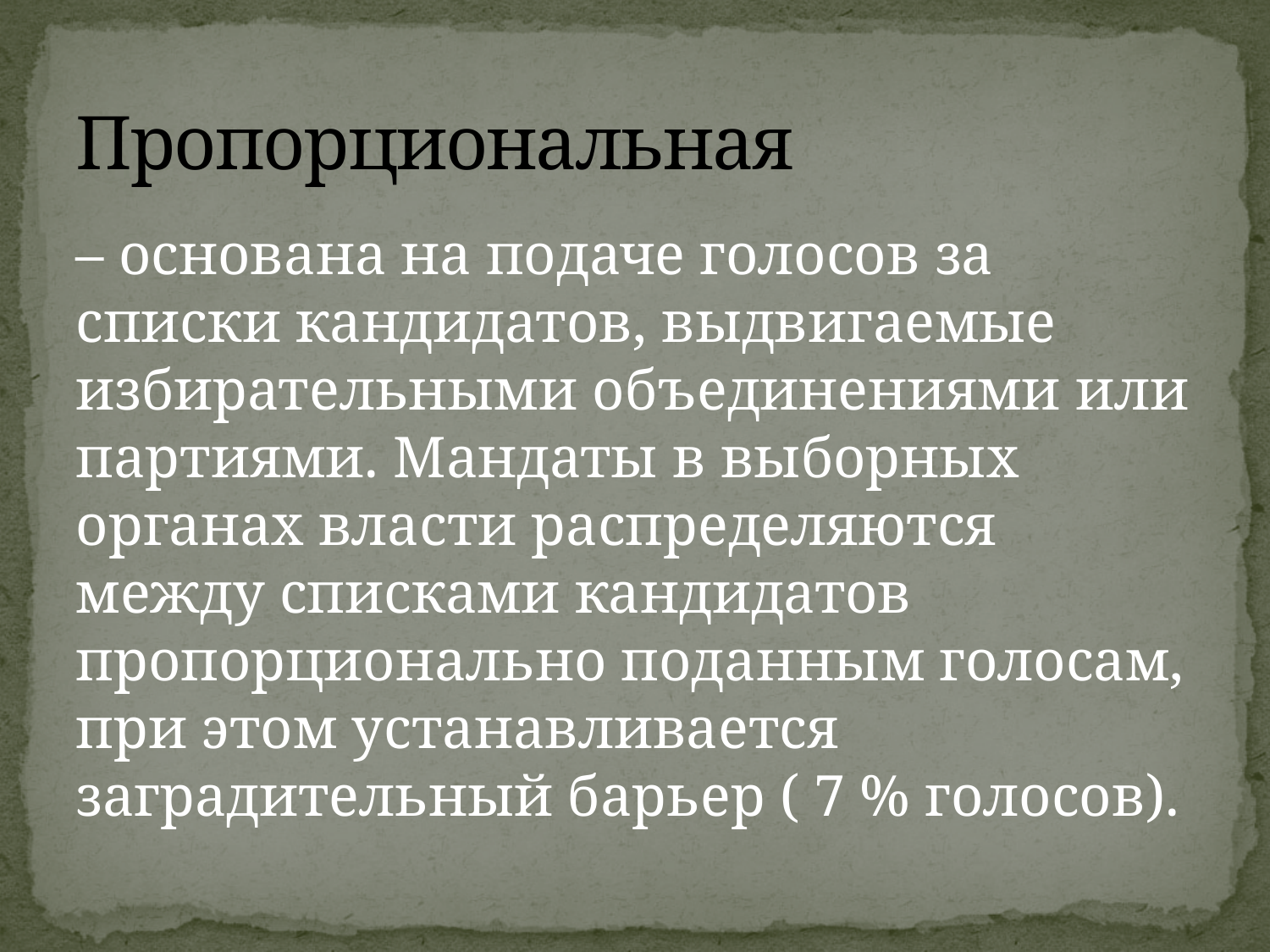

# Пропорциональная
– основана на подаче голосов за списки кандидатов, выдвигаемые избирательными объединениями или партиями. Мандаты в выборных органах власти распределяются между списками кандидатов пропорционально поданным голосам, при этом устанавливается заградительный барьер ( 7 % голосов).